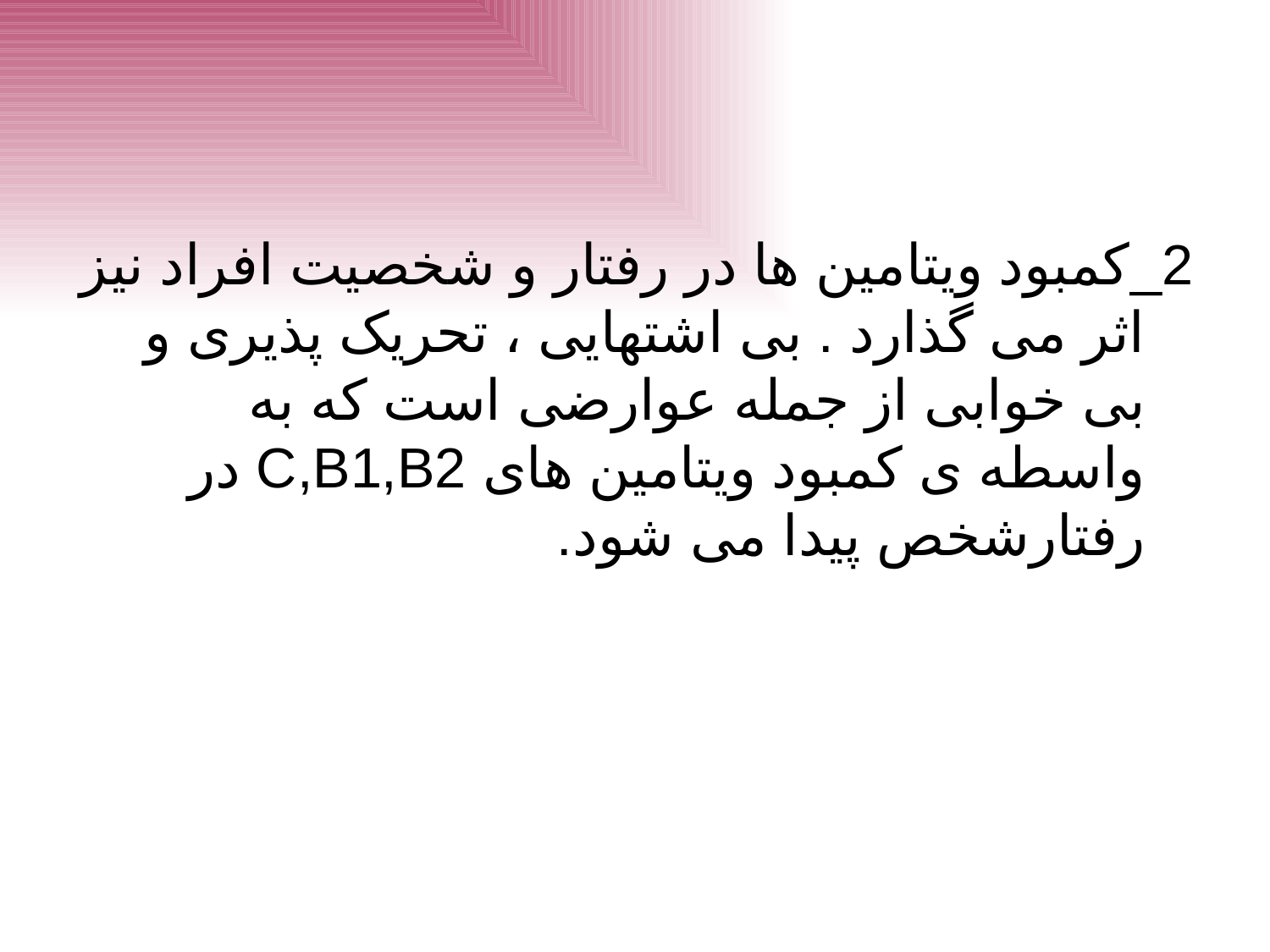

2_کمبود ویتامین ها در رفتار و شخصیت افراد نیز اثر می گذارد . بی اشتهایی ، تحریک پذیری و بی خوابی از جمله عوارضی است که به واسطه ی کمبود ویتامین های C,B1,B2 در رفتارشخص پیدا می شود.